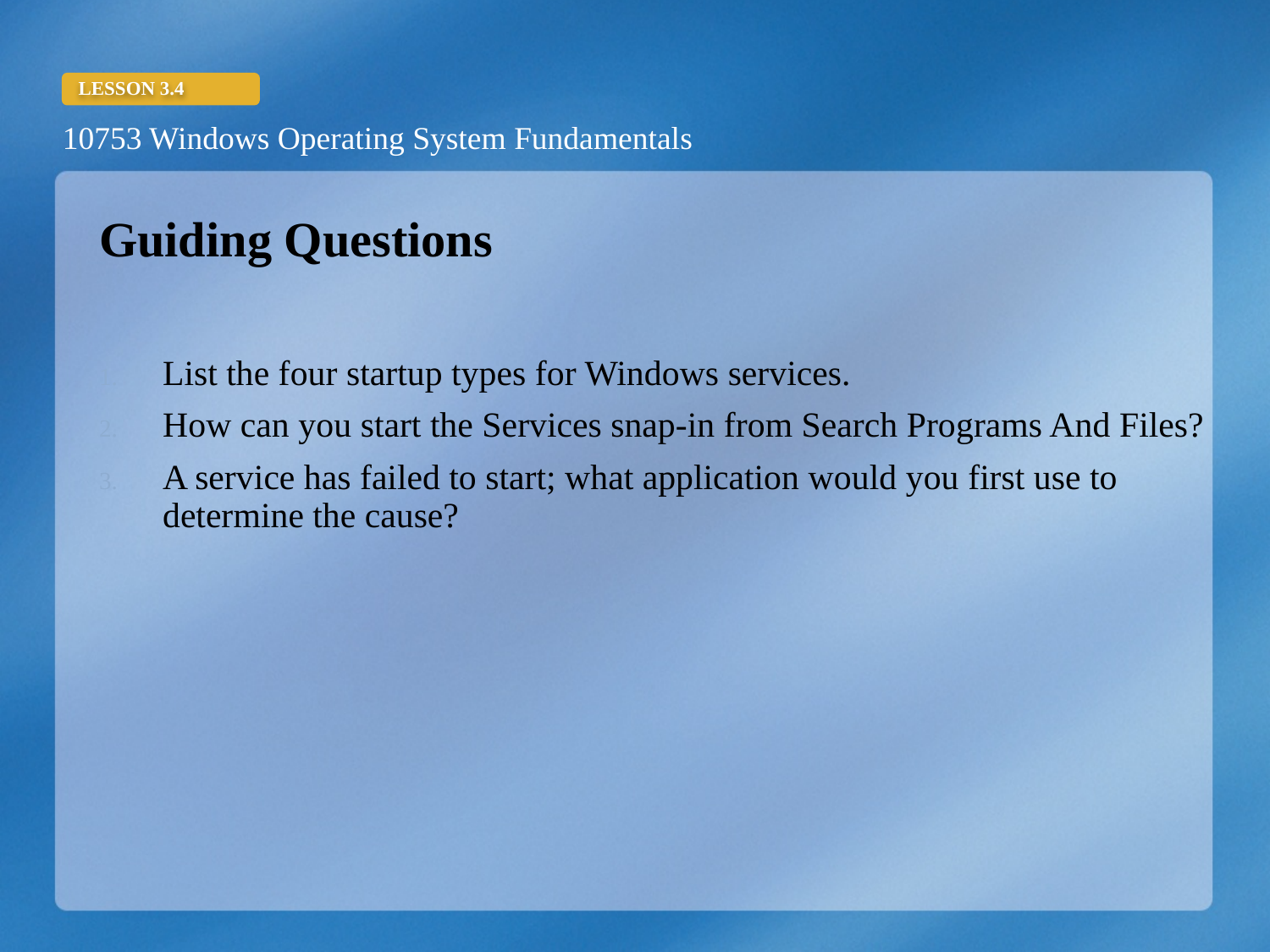

Guiding Questions

List the four startup types for Windows services.
How can you start the Services snap-in from Search Programs And Files?
A service has failed to start; what application would you first use to determine the cause?